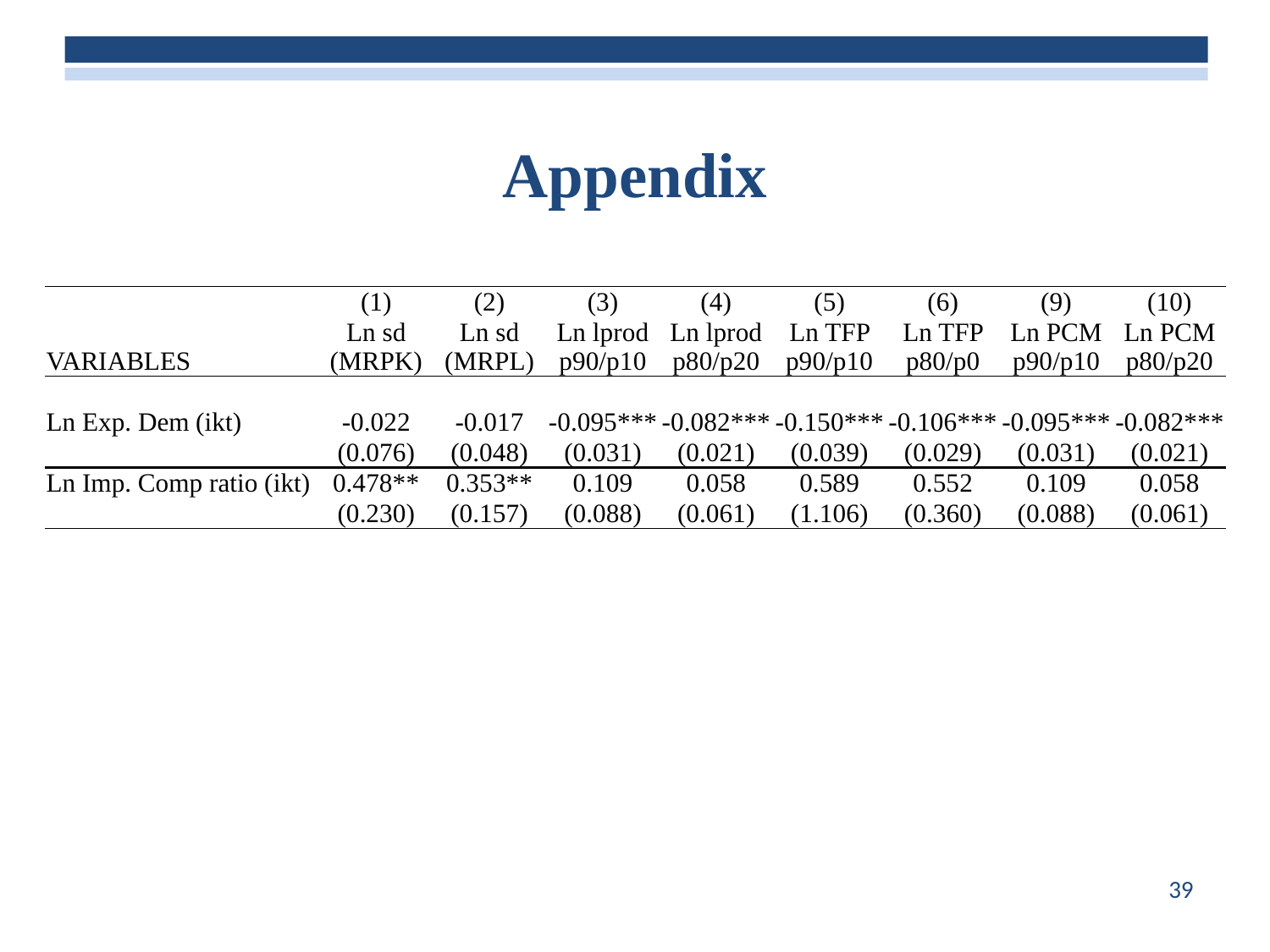

# Appendix
|  | (1) | (2) | (3) | (4) | (5) | (6) | (9) | (10) |
| --- | --- | --- | --- | --- | --- | --- | --- | --- |
| VARIABLES | Ln sd (MRPK) | Ln sd (MRPL) | Ln lprod p90/p10 | Ln lprod p80/p20 | Ln TFP p90/p10 | Ln TFP p80/p0 | Ln PCM p90/p10 | Ln PCM p80/p20 |
|  |  |  |  |  |  |  |  |  |
| Ln Exp. Dem (ikt) | -0.022 | -0.017 | -0.095\*\*\* | -0.082\*\*\* | -0.150\*\*\* | -0.106\*\*\* | -0.095\*\*\* | -0.082\*\*\* |
|  | (0.076) | (0.048) | (0.031) | (0.021) | (0.039) | (0.029) | (0.031) | (0.021) |
| Ln Imp. Comp ratio (ikt) | 0.478\*\* | 0.353\*\* | 0.109 | 0.058 | 0.589 | 0.552 | 0.109 | 0.058 |
|  | (0.230) | (0.157) | (0.088) | (0.061) | (1.106) | (0.360) | (0.088) | (0.061) |
39